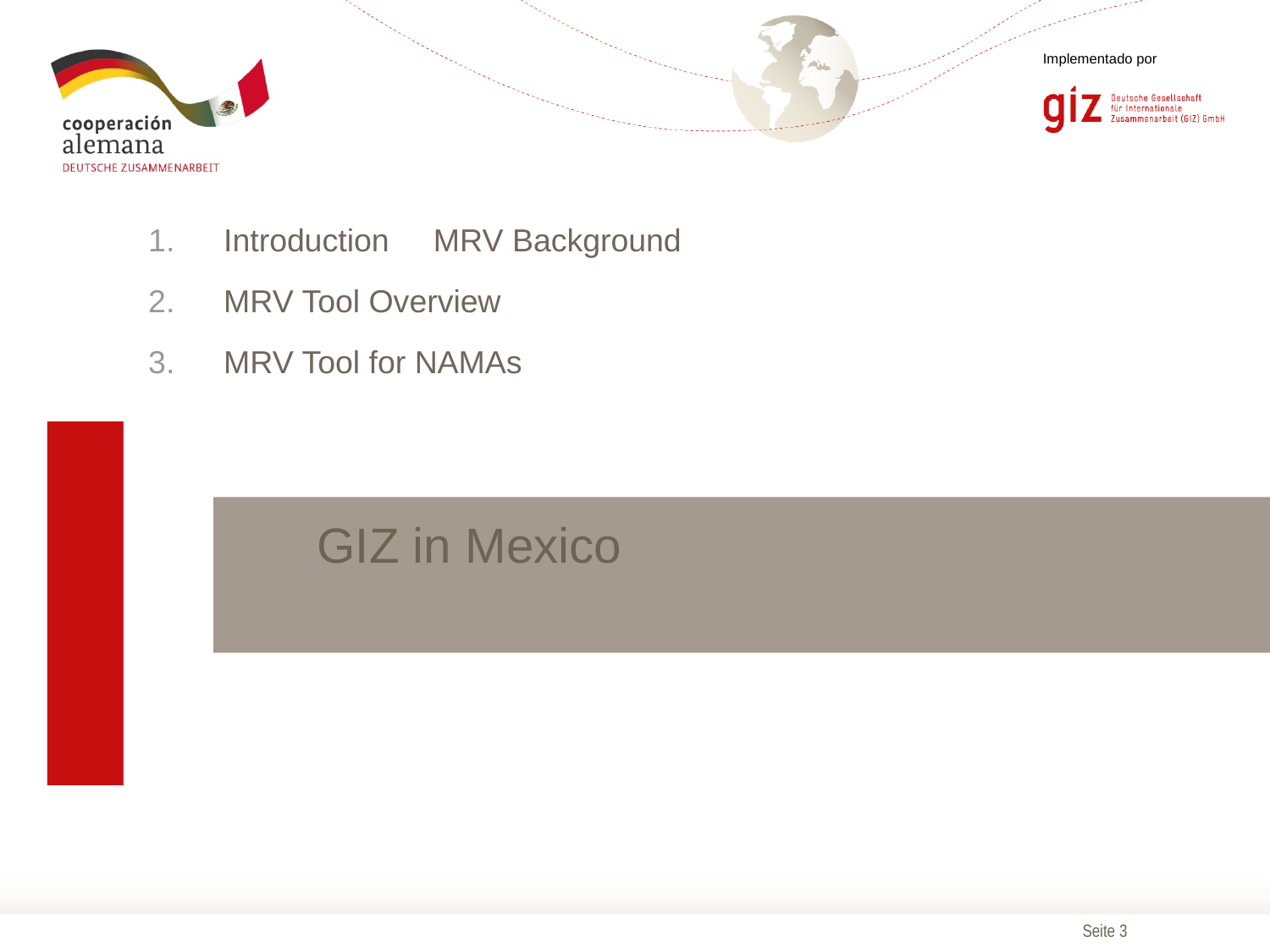

Introduction     MRV Background
MRV Tool Overview
MRV Tool for NAMAs
I

GIZ in Mexico